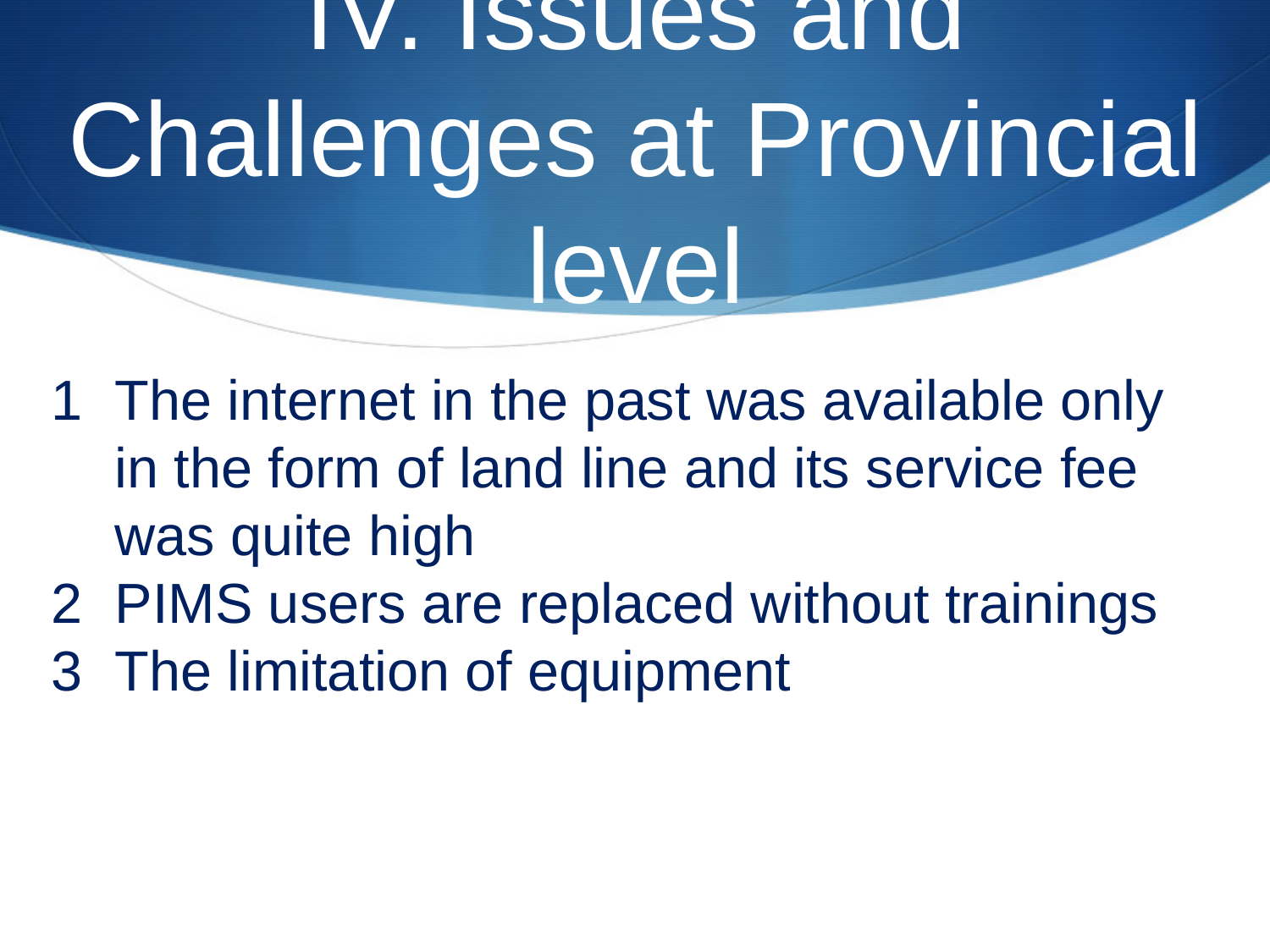

# IV. Issues and Challenges at Provincial level
The internet in the past was available only in the form of land line and its service fee was quite high
PIMS users are replaced without trainings
The limitation of equipment